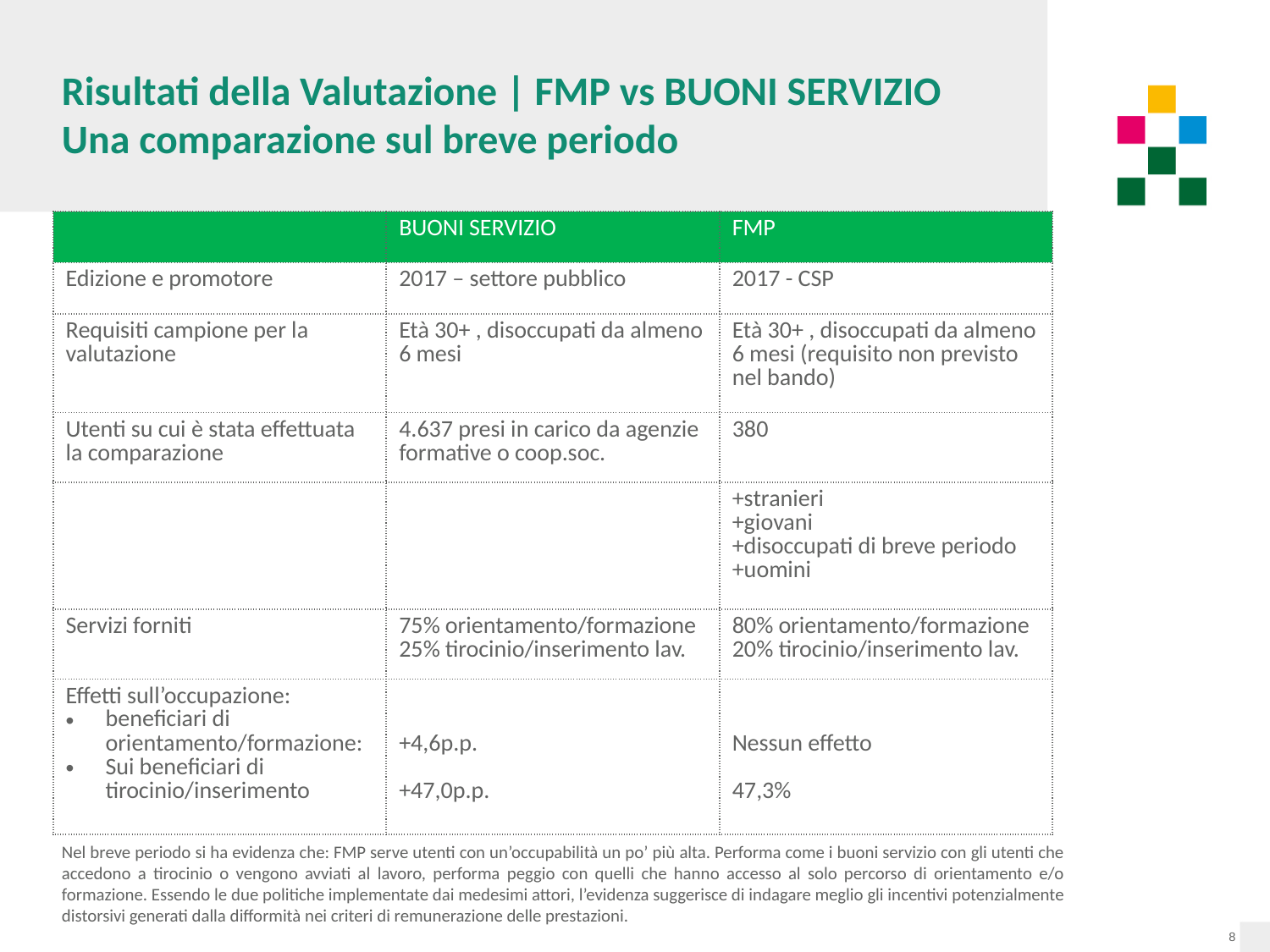

Risultati della Valutazione | FMP vs BUONI SERVIZIO
Una comparazione sul breve periodo
|  | BUONI SERVIZIO | FMP |
| --- | --- | --- |
| Edizione e promotore | 2017 – settore pubblico | 2017 - CSP |
| Requisiti campione per la valutazione | Età 30+ , disoccupati da almeno 6 mesi | Età 30+ , disoccupati da almeno 6 mesi (requisito non previsto nel bando) |
| Utenti su cui è stata effettuata la comparazione | 4.637 presi in carico da agenzie formative o coop.soc. | 380 |
|  |  | +stranieri +giovani +disoccupati di breve periodo +uomini |
| Servizi forniti | 75% orientamento/formazione 25% tirocinio/inserimento lav. | 80% orientamento/formazione 20% tirocinio/inserimento lav. |
| Effetti sull’occupazione: beneficiari di orientamento/formazione: Sui beneficiari di tirocinio/inserimento | +4,6p.p. +47,0p.p. | Nessun effetto 47,3% |
Nel breve periodo si ha evidenza che: FMP serve utenti con un’occupabilità un po’ più alta. Performa come i buoni servizio con gli utenti che accedono a tirocinio o vengono avviati al lavoro, performa peggio con quelli che hanno accesso al solo percorso di orientamento e/o formazione. Essendo le due politiche implementate dai medesimi attori, l’evidenza suggerisce di indagare meglio gli incentivi potenzialmente distorsivi generati dalla difformità nei criteri di remunerazione delle prestazioni.